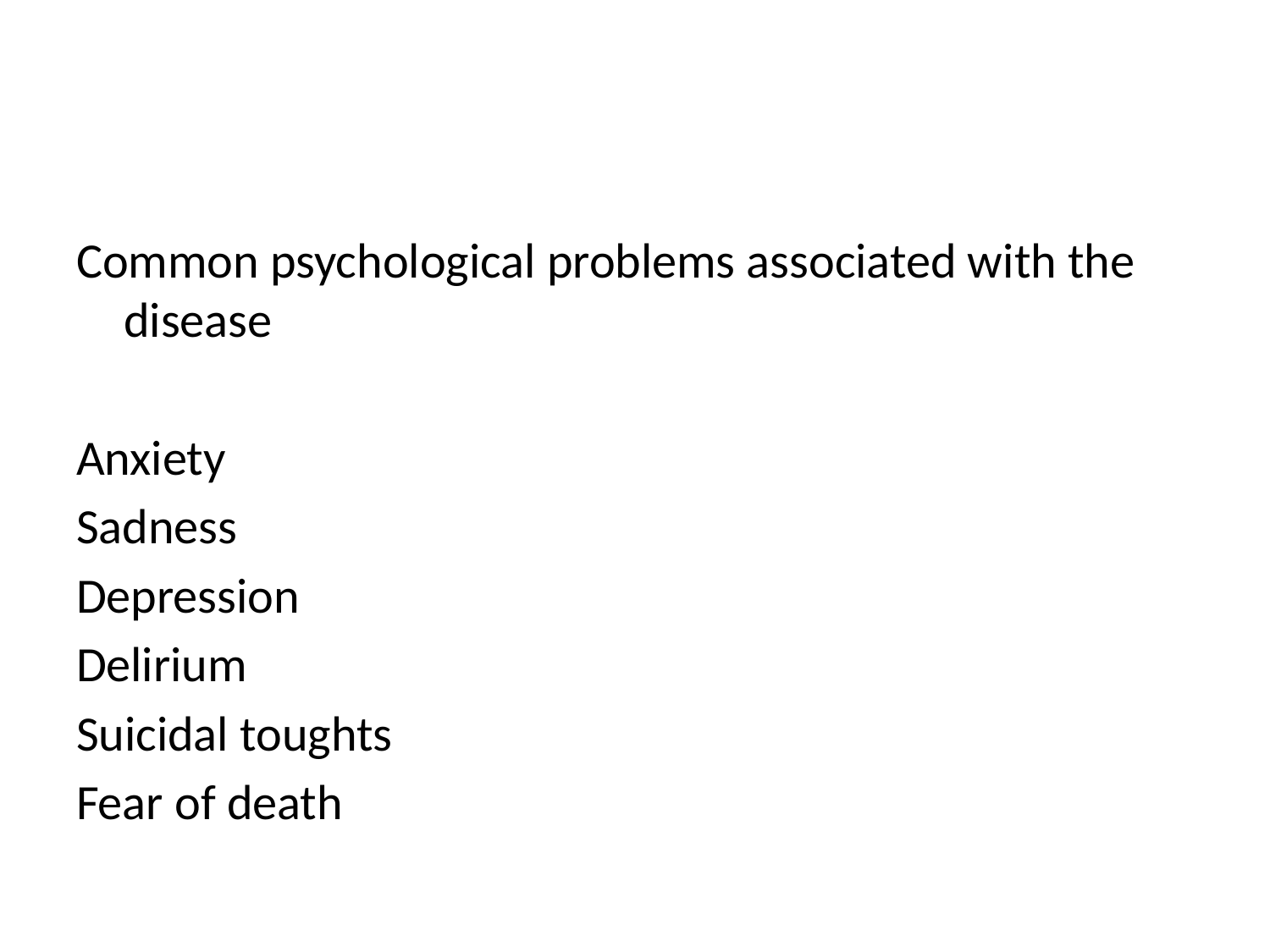

#
Common psychological problems associated with the disease

Anxiety
Sadness
Depression
Delirium
Suicidal toughts
Fear of death